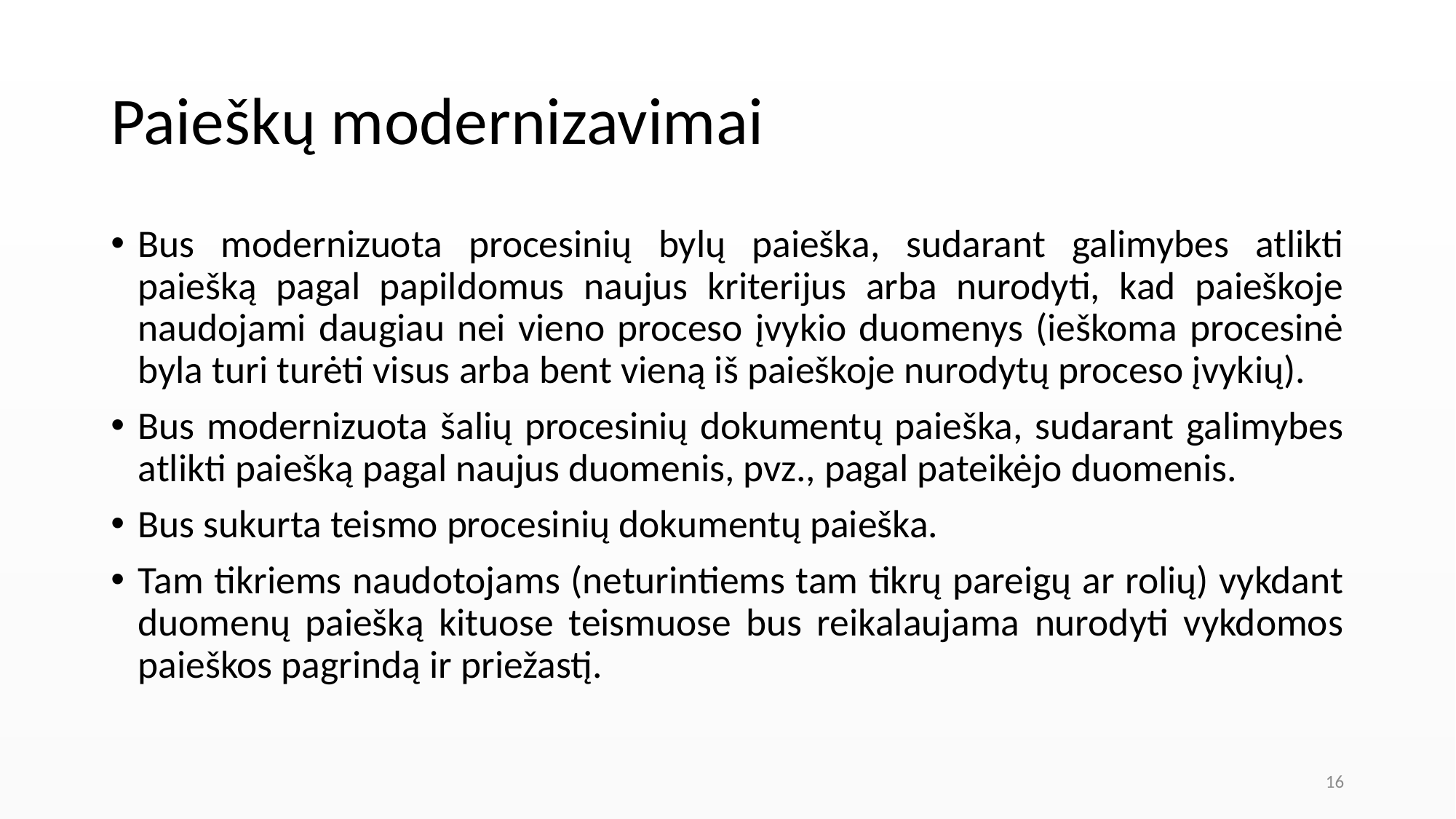

# Paieškų modernizavimai
Bus modernizuota procesinių bylų paieška, sudarant galimybes atlikti paiešką pagal papildomus naujus kriterijus arba nurodyti, kad paieškoje naudojami daugiau nei vieno proceso įvykio duomenys (ieškoma procesinė byla turi turėti visus arba bent vieną iš paieškoje nurodytų proceso įvykių).
Bus modernizuota šalių procesinių dokumentų paieška, sudarant galimybes atlikti paiešką pagal naujus duomenis, pvz., pagal pateikėjo duomenis.
Bus sukurta teismo procesinių dokumentų paieška.
Tam tikriems naudotojams (neturintiems tam tikrų pareigų ar rolių) vykdant duomenų paiešką kituose teismuose bus reikalaujama nurodyti vykdomos paieškos pagrindą ir priežastį.
16